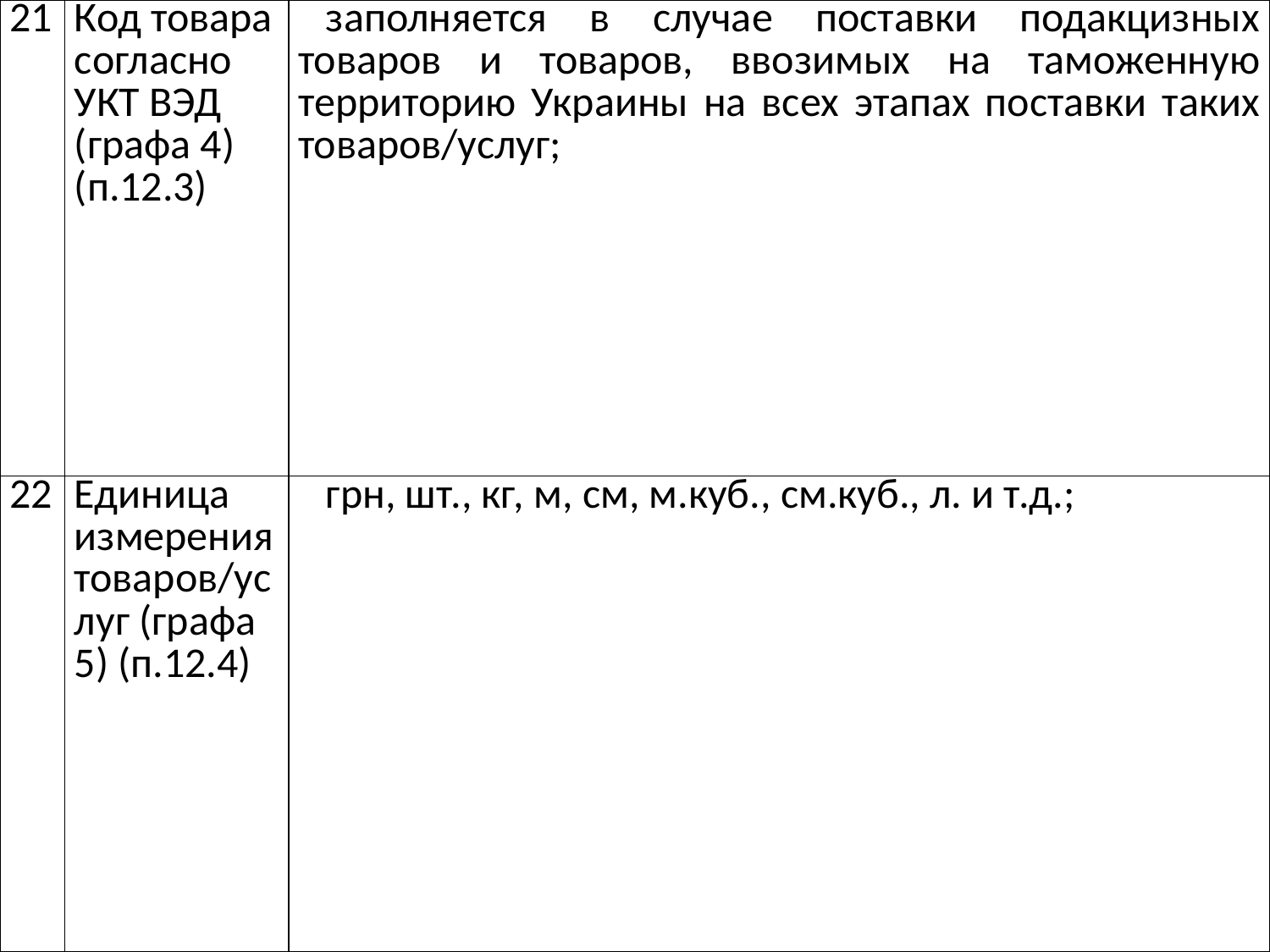

| 21 | Код товара согласно УКТ ВЭД (графа 4) (п.12.3) | заполняется в случае поставки подакцизных товаров и товаров, ввозимых на таможенную территорию Украины на всех этапах поставки таких товаров/услуг; |
| --- | --- | --- |
| 22 | Единица измерения товаров/услуг (графа 5) (п.12.4) | грн, шт., кг, м, см, м.куб., см.куб., л. и т.д.; |